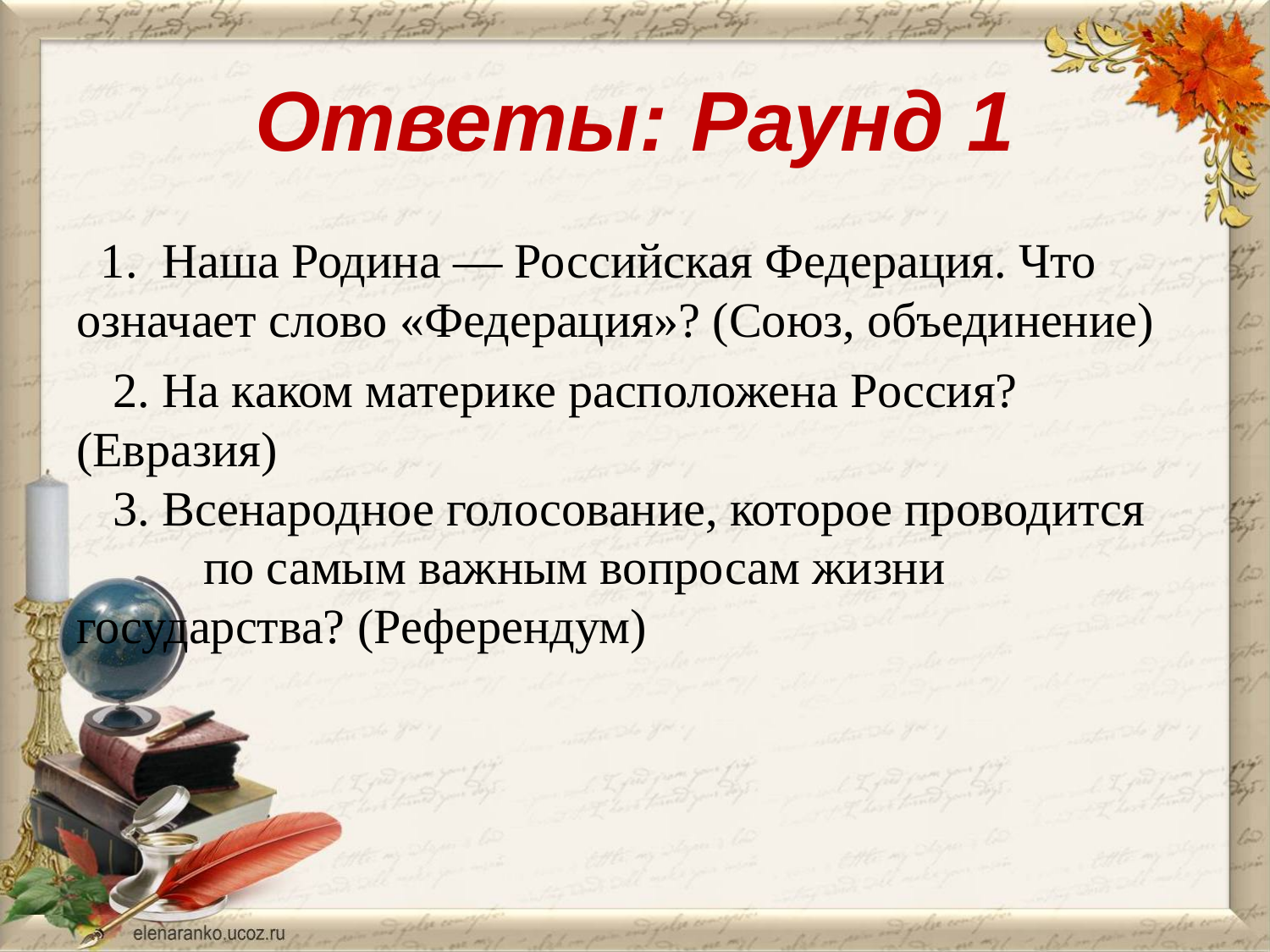

# Ответы: Раунд 1
  1.  Наша Родина — Российская Федерация. Что означает слово «Федерация»? (Союз, объединение)
   2. На каком материке расположена Россия?   	(Евразия)
   3. Всенародное голосование, которое проводится 	по самым важным вопросам жизни 	государства? (Референдум)